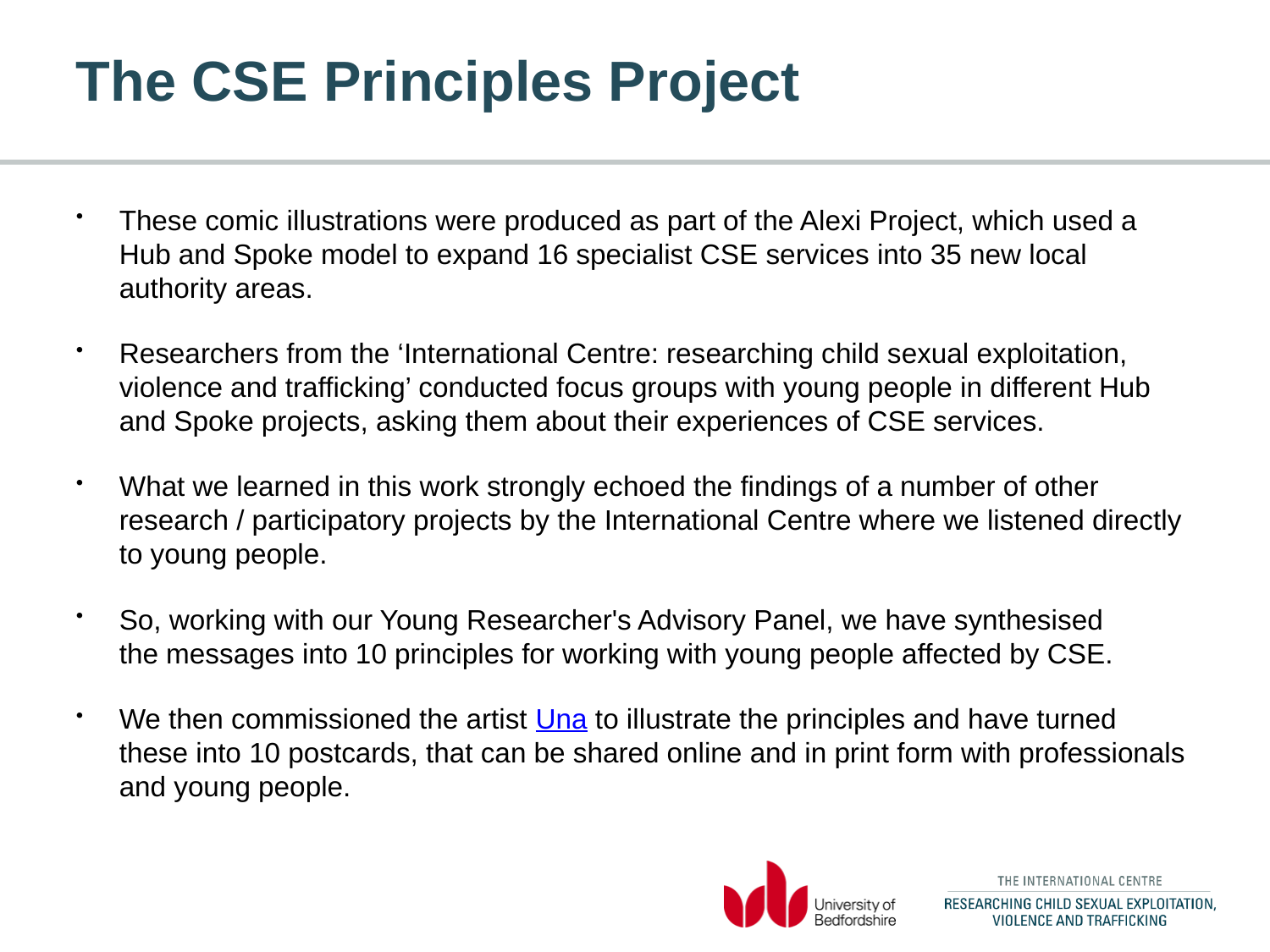

# The CSE Principles Project
These comic illustrations were produced as part of the Alexi Project, which used a Hub and Spoke model to expand 16 specialist CSE services into 35 new local authority areas.
Researchers from the ‘International Centre: researching child sexual exploitation, violence and trafficking’ conducted focus groups with young people in different Hub and Spoke projects, asking them about their experiences of CSE services.
What we learned in this work strongly echoed the findings of a number of other research / participatory projects by the International Centre where we listened directly to young people.
So, working with our Young Researcher's Advisory Panel, we have synthesised the messages into 10 principles for working with young people affected by CSE.
We then commissioned the artist Una to illustrate the principles and have turned these into 10 postcards, that can be shared online and in print form with professionals and young people.